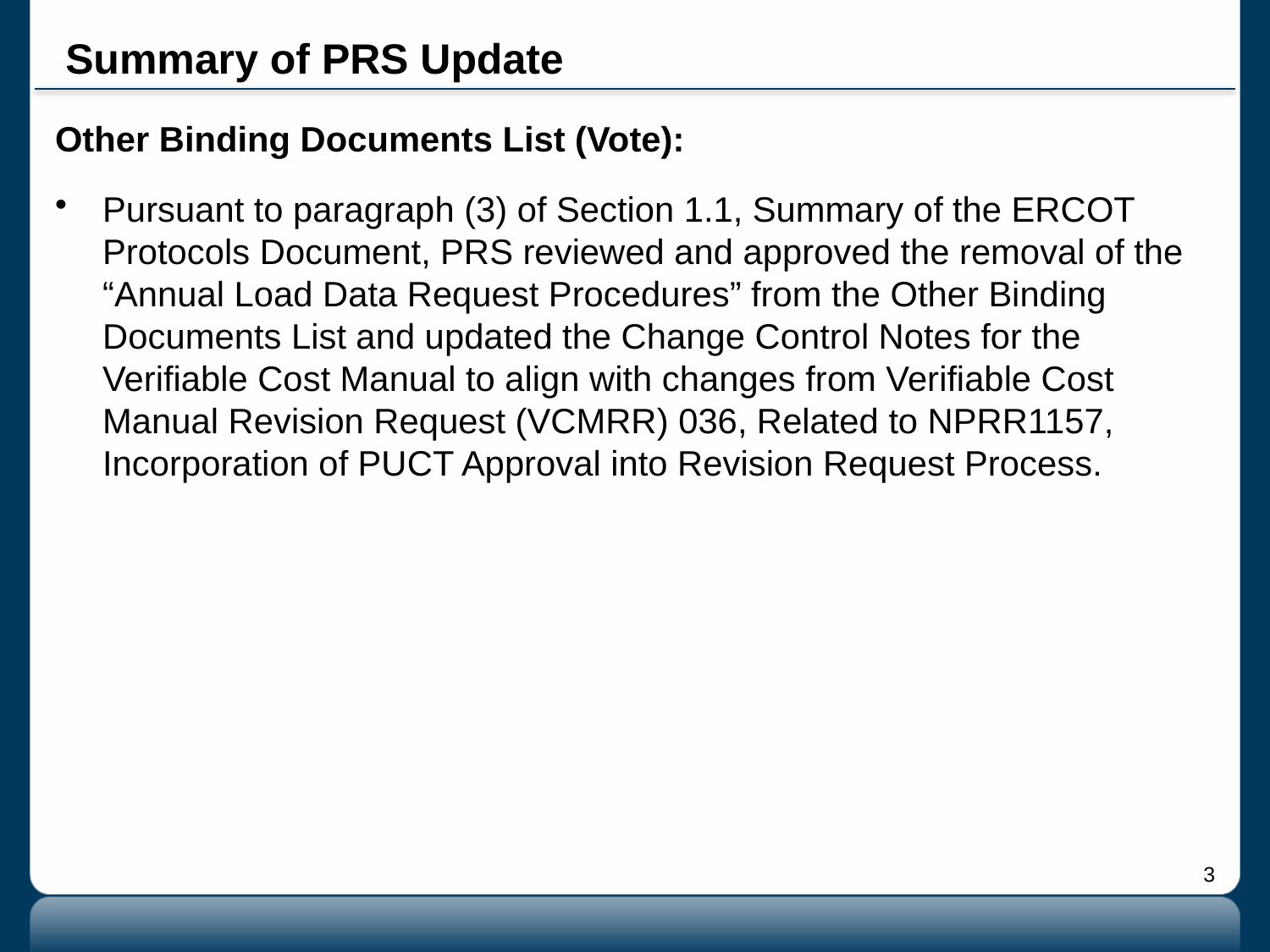

# Summary of PRS Update
Other Binding Documents List (Vote):
Pursuant to paragraph (3) of Section 1.1, Summary of the ERCOT Protocols Document, PRS reviewed and approved the removal of the “Annual Load Data Request Procedures” from the Other Binding Documents List and updated the Change Control Notes for the Verifiable Cost Manual to align with changes from Verifiable Cost Manual Revision Request (VCMRR) 036, Related to NPRR1157, Incorporation of PUCT Approval into Revision Request Process.